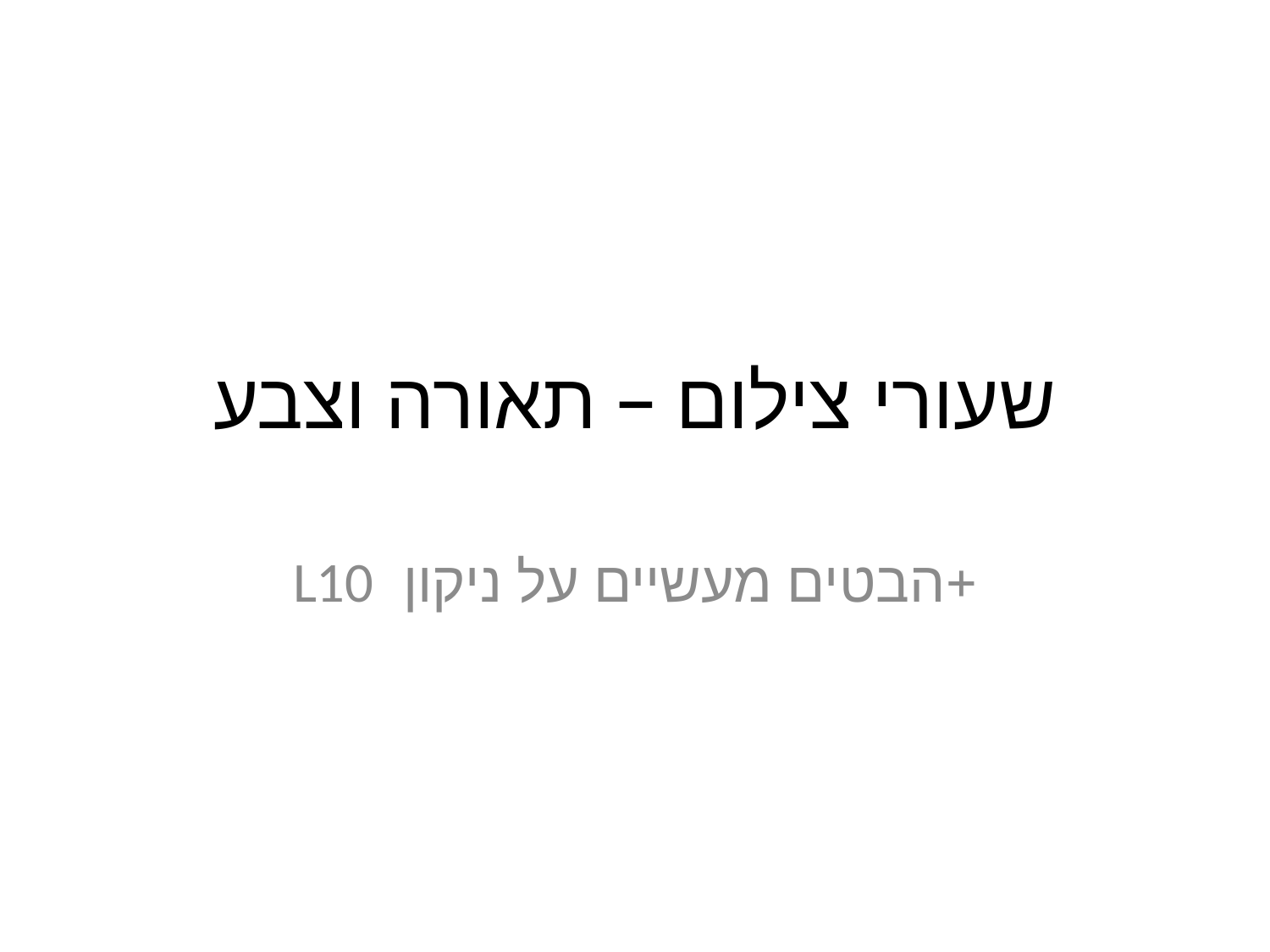

# שעורי צילום – תאורה וצבע
+הבטים מעשיים על ניקון  L10